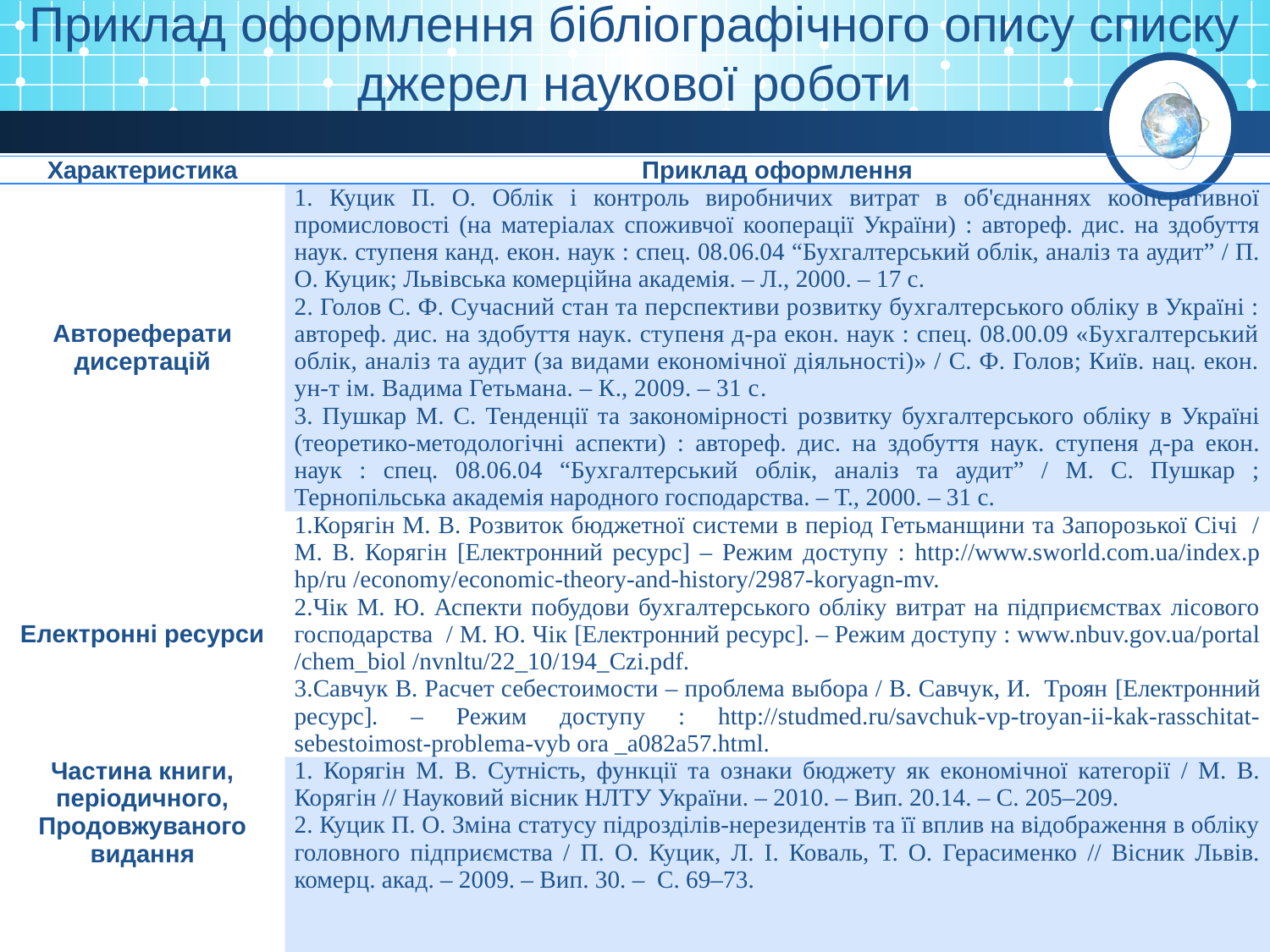

Приклад оформлення бібліографічного опису списку джерел наукової роботи
| Характеристика | Приклад оформлення |
| --- | --- |
| Автореферати дисертацій | 1. Куцик П. О. Облік і контроль виробничих витрат в об'єднаннях кооперативної промисловості (на матеріалах споживчої кооперації України) : автореф. дис. на здобуття наук. ступеня канд. екон. наук : спец. 08.06.04 “Бухгалтерський облік, аналіз та аудит” / П. О. Куцик; Львівська комерційна академія. – Л., 2000. – 17 с. 2. Голов С. Ф. Сучасний стан та перспективи розвитку бухгалтерського обліку в Україні : автореф. дис. на здобуття наук. ступеня д-ра екон. наук : спец. 08.00.09 «Бухгалтерський облік, аналіз та аудит (за видами економічної діяльності)» / С. Ф. Голов; Київ. нац. екон. ун-т ім. Вадима Гетьмана. – К., 2009. – 31 с. 3. Пушкар М. С. Тенденції та закономірності розвитку бухгалтерського обліку в Україні (теоретико-методологічні аспекти) : автореф. дис. на здобуття наук. ступеня д-ра екон. наук : спец. 08.06.04 “Бухгалтерський облік, аналіз та аудит” / М. С. Пушкар ; Тернопільська академія народного господарства. – Т., 2000. – 31 с. |
| Електронні ресурси | Корягін М. В. Розвиток бюджетної системи в період Гетьманщини та Запорозької Січі / М. В. Корягін [Електронний ресурс] – Режим доступу : http://www.sworld.com.ua/index.p hp/ru /economy/economic-theory-and-history/2987-koryagn-mv. Чік М. Ю. Аспекти побудови бухгалтерського обліку витрат на підприємствах лісового господарства / М. Ю. Чік [Електронний ресурс]. – Режим доступу : www.nbuv.gov.ua/portal /chem\_biol /nvnltu/22\_10/194\_Czi.pdf. Савчук В. Расчет себестоимости – проблема выбора / В. Савчук, И. Троян [Електронний ресурс]. – Режим доступу : http://studmed.ru/savchuk-vp-troyan-ii-kak-rasschitat-sebestoimost-problema-vyb ora \_a082a57.html. |
| Частина книги, періодичного, Продовжуваного видання | 1. Корягін М. В. Сутність, функції та ознаки бюджету як економічної категорії / М. В. Корягін // Науковий вісник НЛТУ України. – 2010. – Вип. 20.14. – С. 205–209. 2. Куцик П. О. Зміна статусу підрозділів-нерезидентів та її вплив на відображення в обліку головного підприємства / П. О. Куцик, Л. І. Коваль, Т. О. Герасименко // Вісник Львів. комерц. акад. – 2009. – Вип. 30. – С. 69–73. |